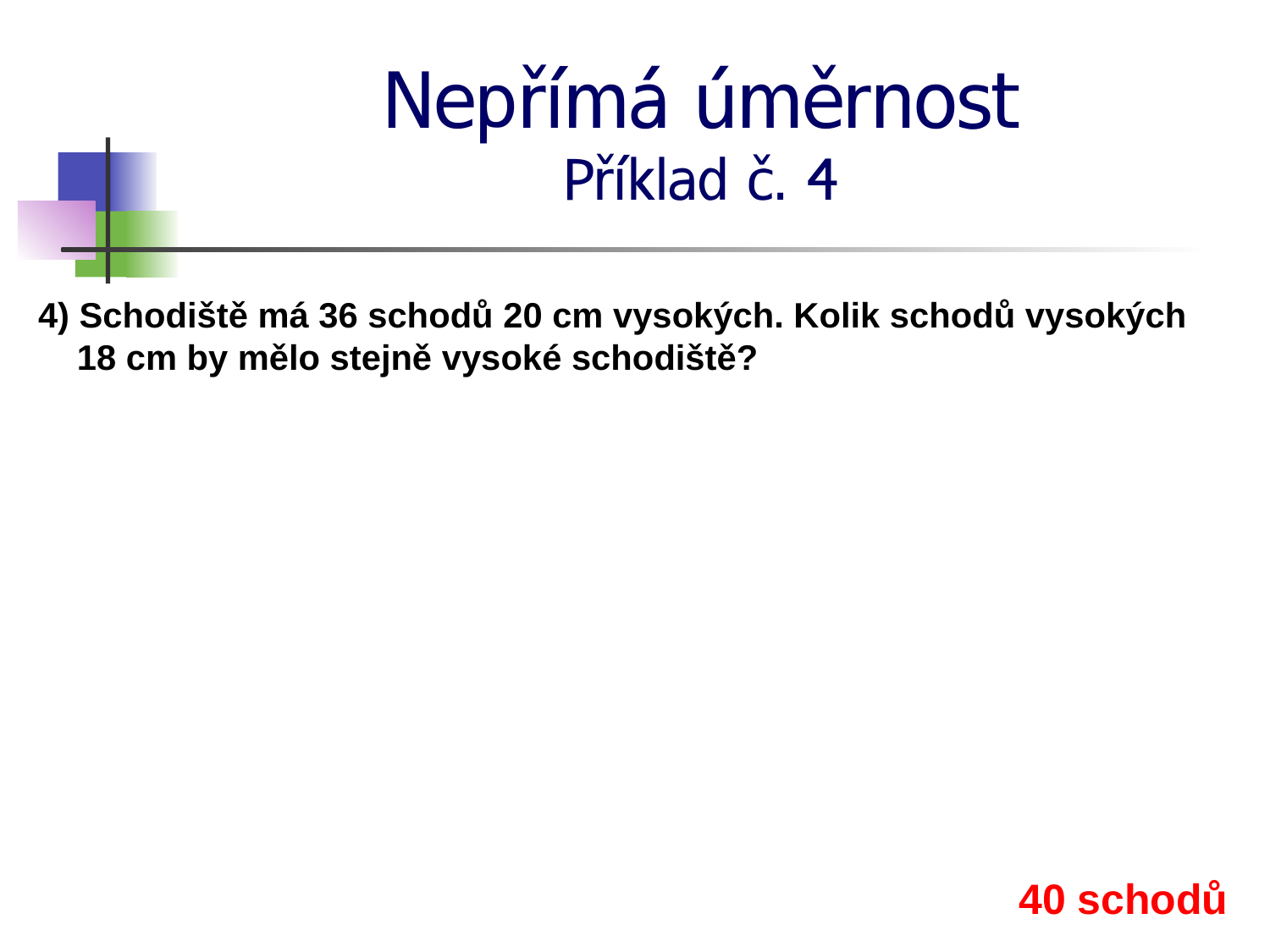

# Nepřímá úměrnost Příklad č. 4
4) Schodiště má 36 schodů 20 cm vysokých. Kolik schodů vysokých
    18 cm by mělo stejně vysoké schodiště?
40 schodů